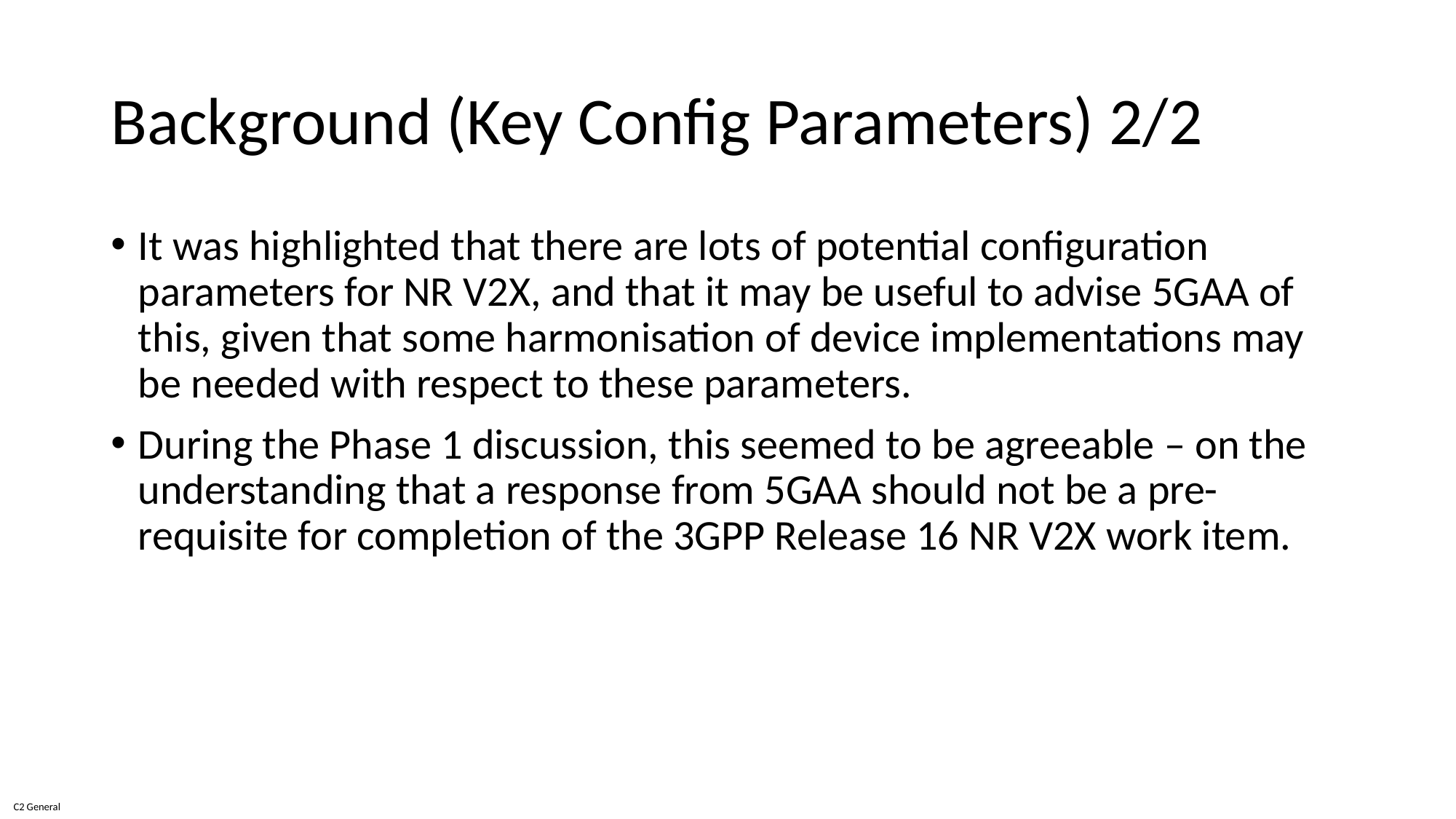

# Background (Key Config Parameters) 2/2
It was highlighted that there are lots of potential configuration parameters for NR V2X, and that it may be useful to advise 5GAA of this, given that some harmonisation of device implementations may be needed with respect to these parameters.
During the Phase 1 discussion, this seemed to be agreeable – on the understanding that a response from 5GAA should not be a pre-requisite for completion of the 3GPP Release 16 NR V2X work item.